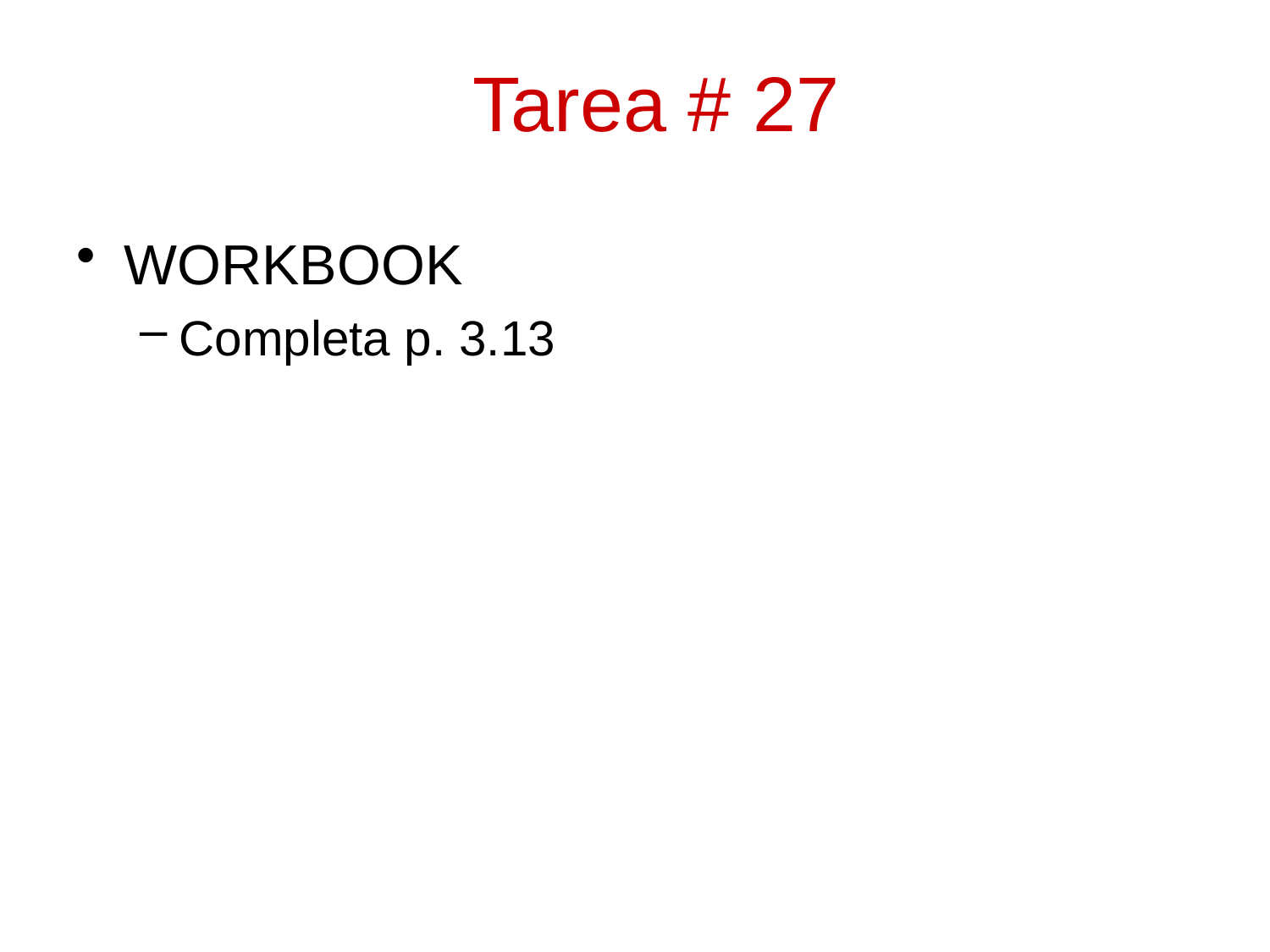

Tarea # 27
WORKBOOK
Completa p. 3.13